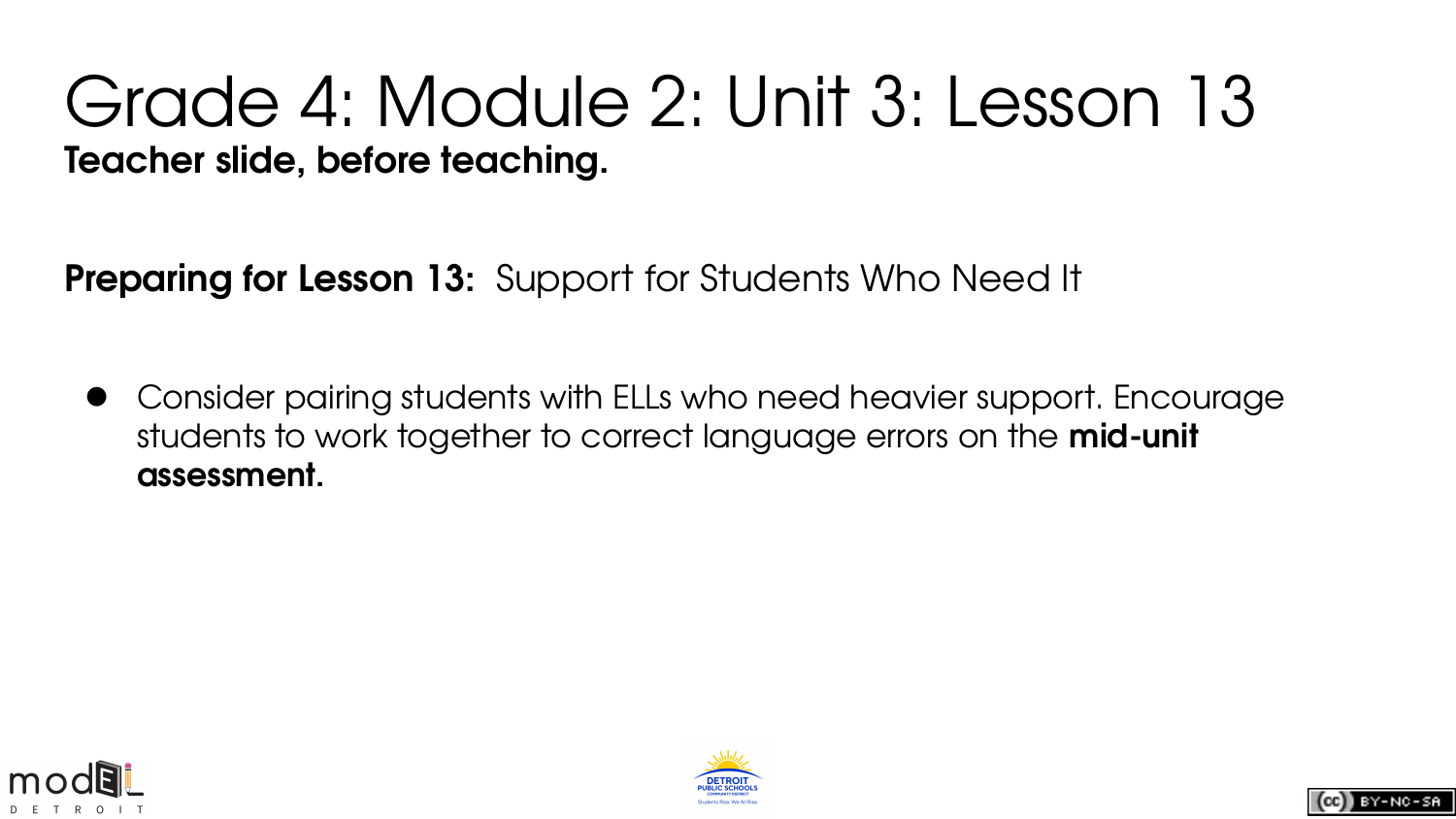

# Grade 4: Module 2: Unit 3: Lesson 13
Teacher slide, before teaching.
Preparing for Lesson 13:  Support for Students Who Need It

Consider pairing students with ELLs who need heavier support. Encourage students to work together to correct language errors on the mid-unit assessment.